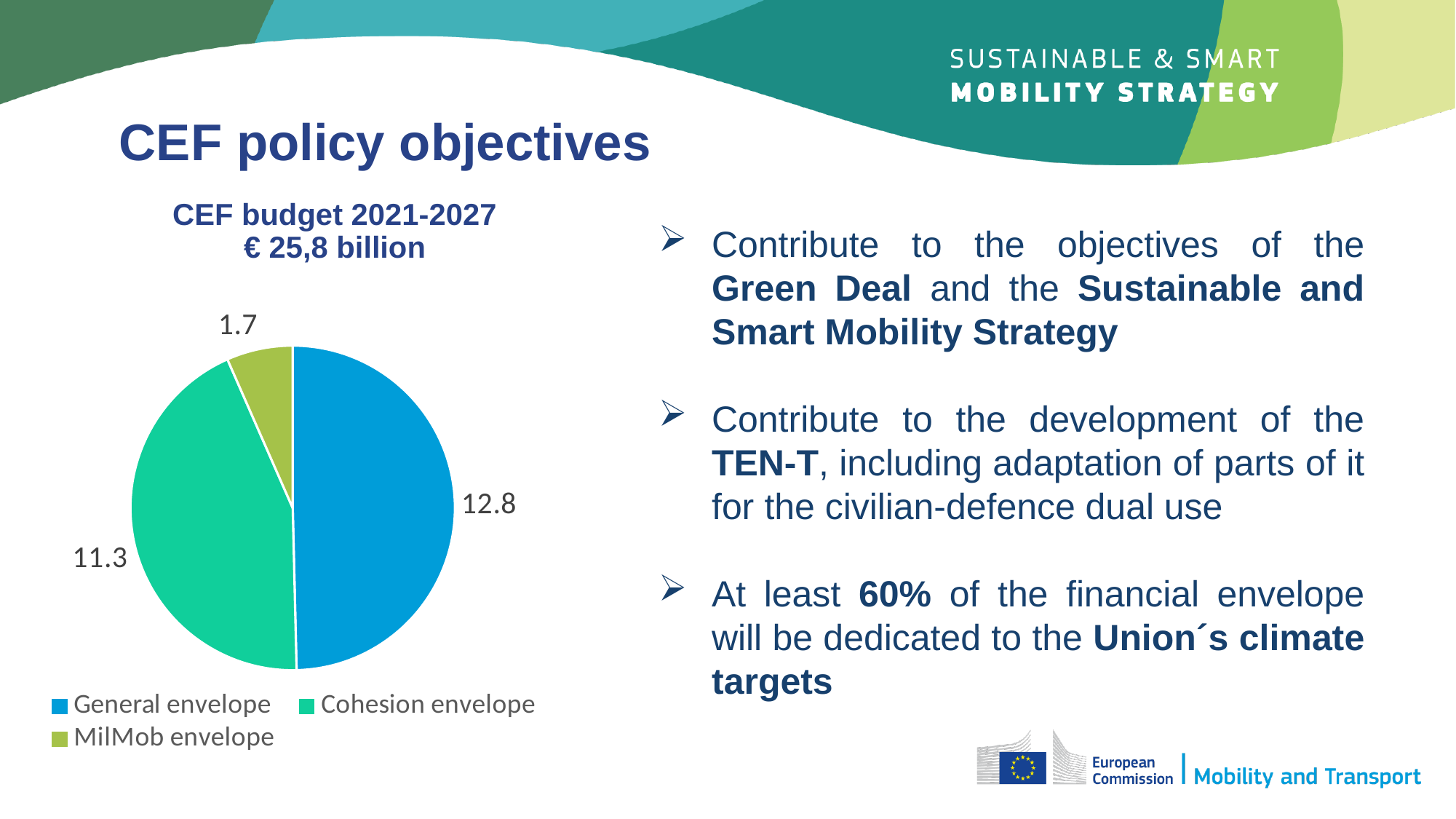

CEF policy objectives
# CEF budget 2021-2027 € 25,8 billion
Contribute to the objectives of the Green Deal and the Sustainable and Smart Mobility Strategy

Contribute to the development of the TEN-T, including adaptation of parts of it for the civilian-defence dual use

At least 60% of the financial envelope will be dedicated to the Union´s climate targets

### Chart

| Category |  |
|---|---|
| General envelope  | 12.8 |
| Cohesion envelope | 11.3 |
| MilMob envelope  | 1.7 |